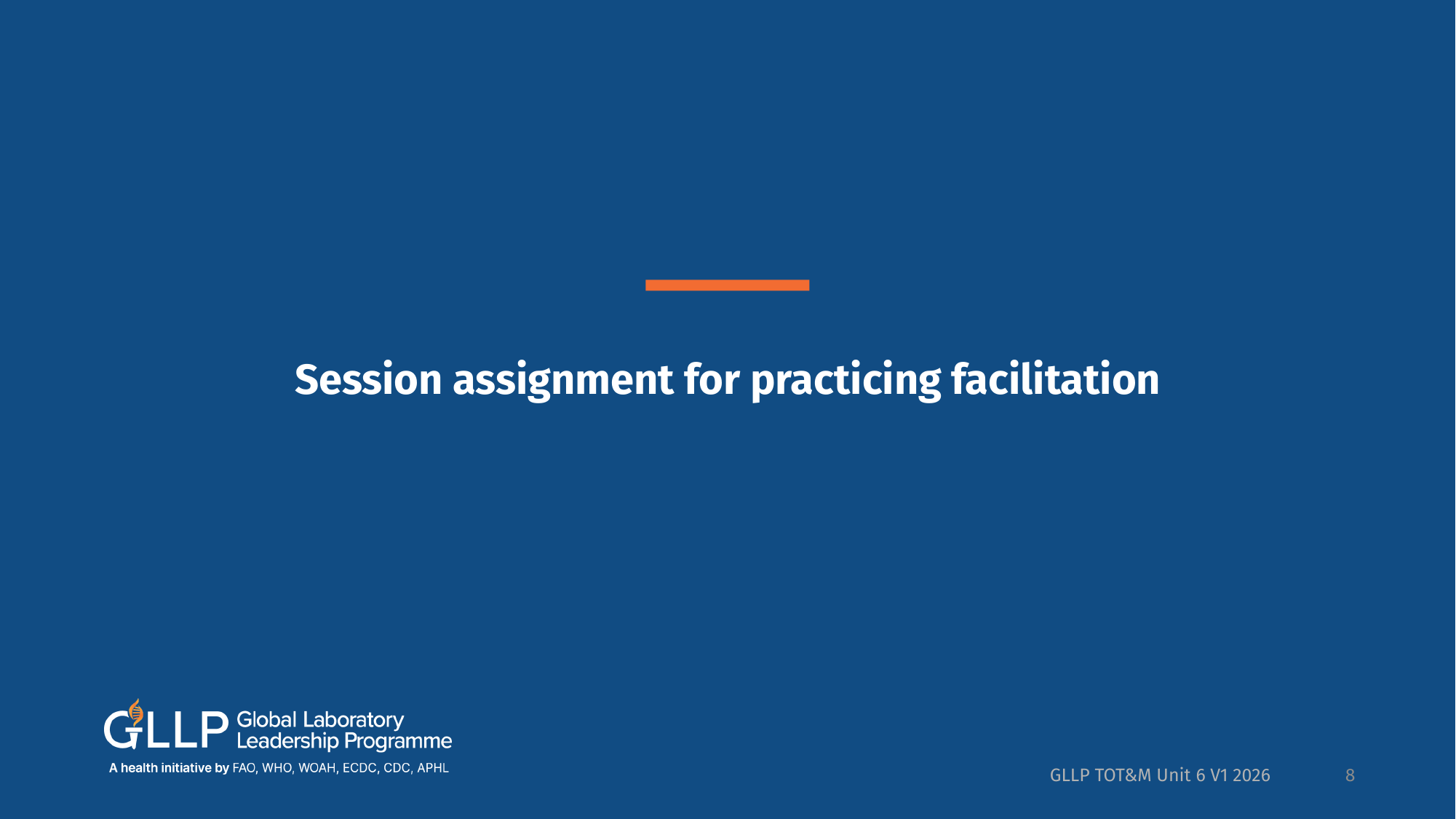

# Session assignment for practicing facilitation
GLLP TOT&M Unit 6 V1 2026
8